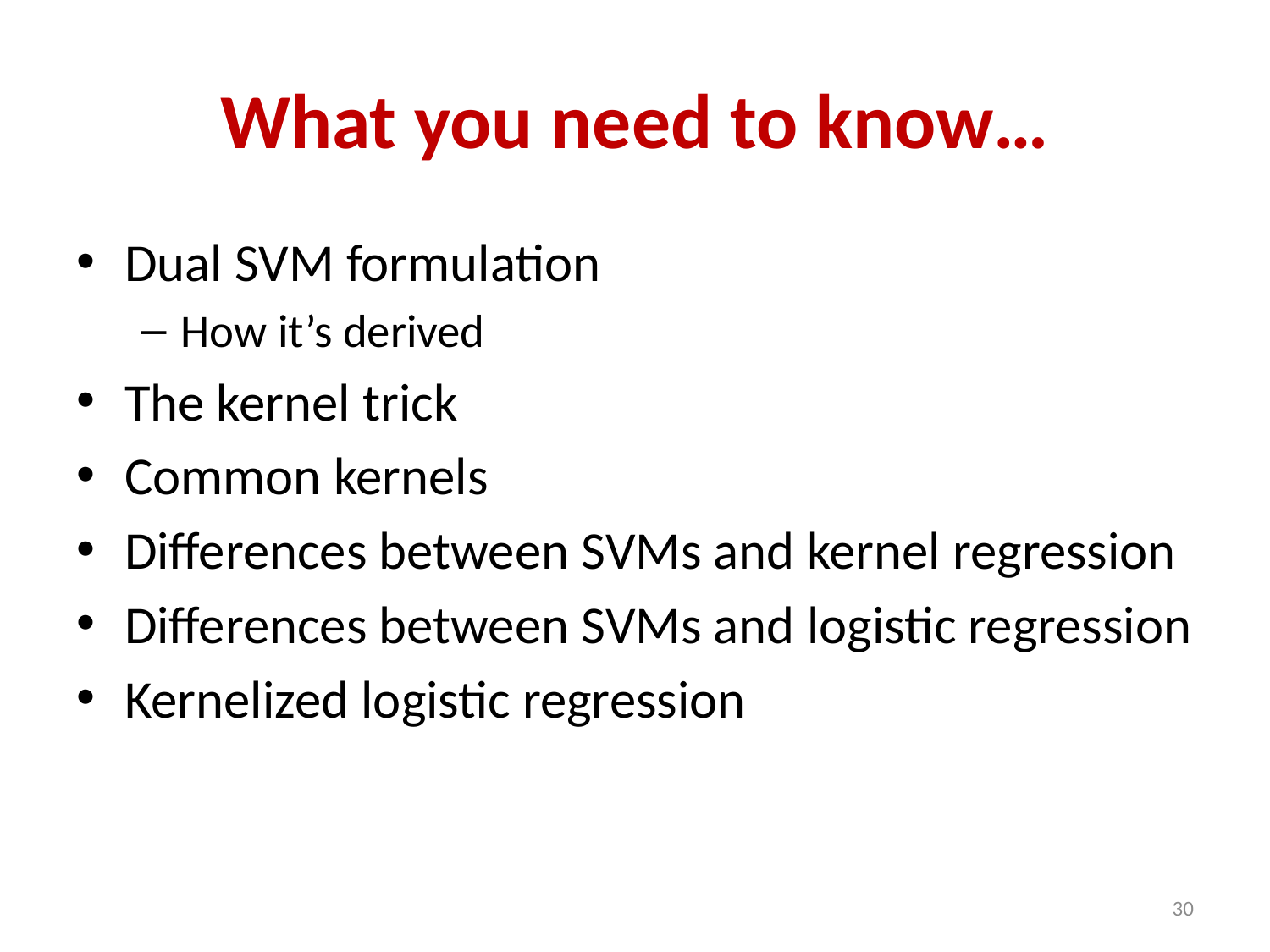

# What you need to know…
Dual SVM formulation
How it’s derived
The kernel trick
Common kernels
Differences between SVMs and kernel regression
Differences between SVMs and logistic regression
Kernelized logistic regression
30